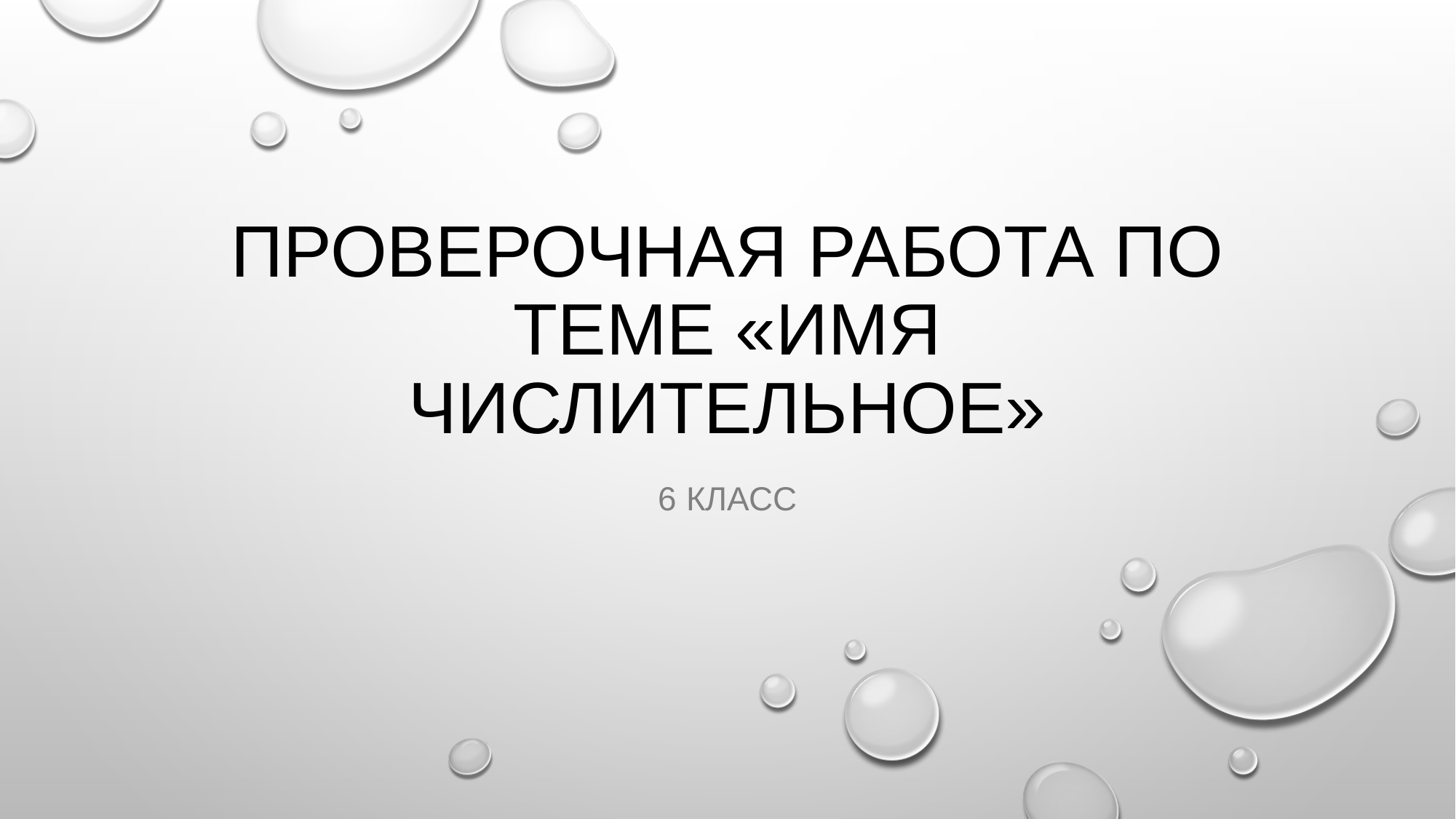

# Проверочная работа по теме «Имя числительное»
6 класс